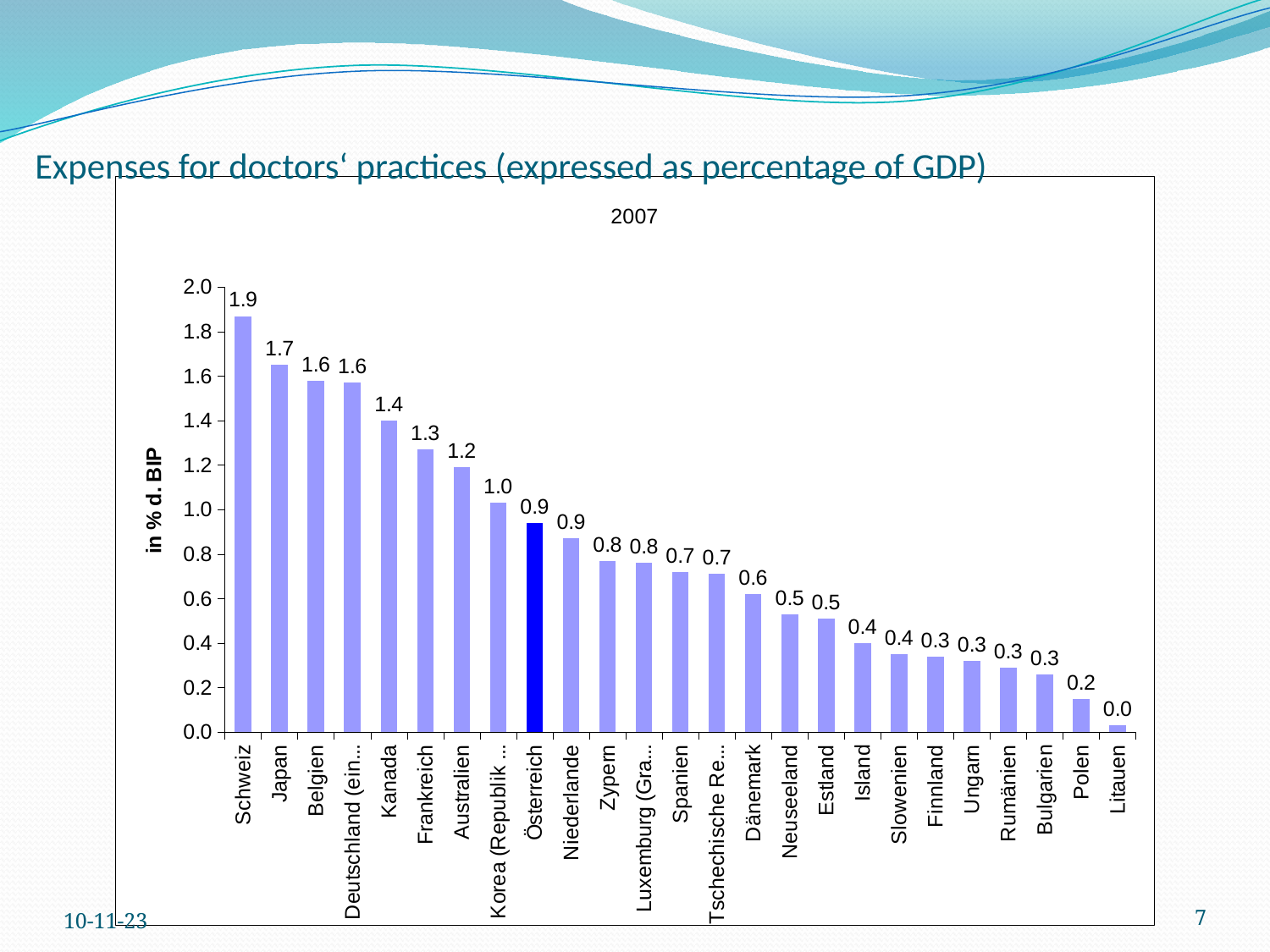

# Expenses for doctors‘ practices (expressed as percentage of GDP)

### Chart:

| Category | 2007 |
|---|---|
| Schweiz | 1.87 |
| Japan | 1.6500000000000001 |
| Belgien | 1.58 |
| Deutschland (einschließlich ex-DDR seit 1991) | 1.57 |
| Kanada | 1.4 |
| Frankreich | 1.27 |
| Australien | 1.1900000000000006 |
| Korea (Republik von) (Süd) | 1.03 |
| Österreich | 0.9400000000000003 |
| Niederlande | 0.8700000000000003 |
| Zypern | 0.77 |
| Luxemburg (Grand-Duché) | 0.7600000000000003 |
| Spanien | 0.7200000000000003 |
| Tschechische Republik | 0.7100000000000003 |
| Dänemark | 0.6200000000000003 |
| Neuseeland | 0.53 |
| Estland | 0.51 |
| Island | 0.4 |
| Slowenien | 0.35000000000000014 |
| Finnland | 0.34000000000000025 |
| Ungarn | 0.3200000000000002 |
| Rumänien | 0.29000000000000015 |
| Bulgarien | 0.26 |
| Polen | 0.15000000000000008 |
| Litauen | 0.030000000000000016 |
10-11-23
7